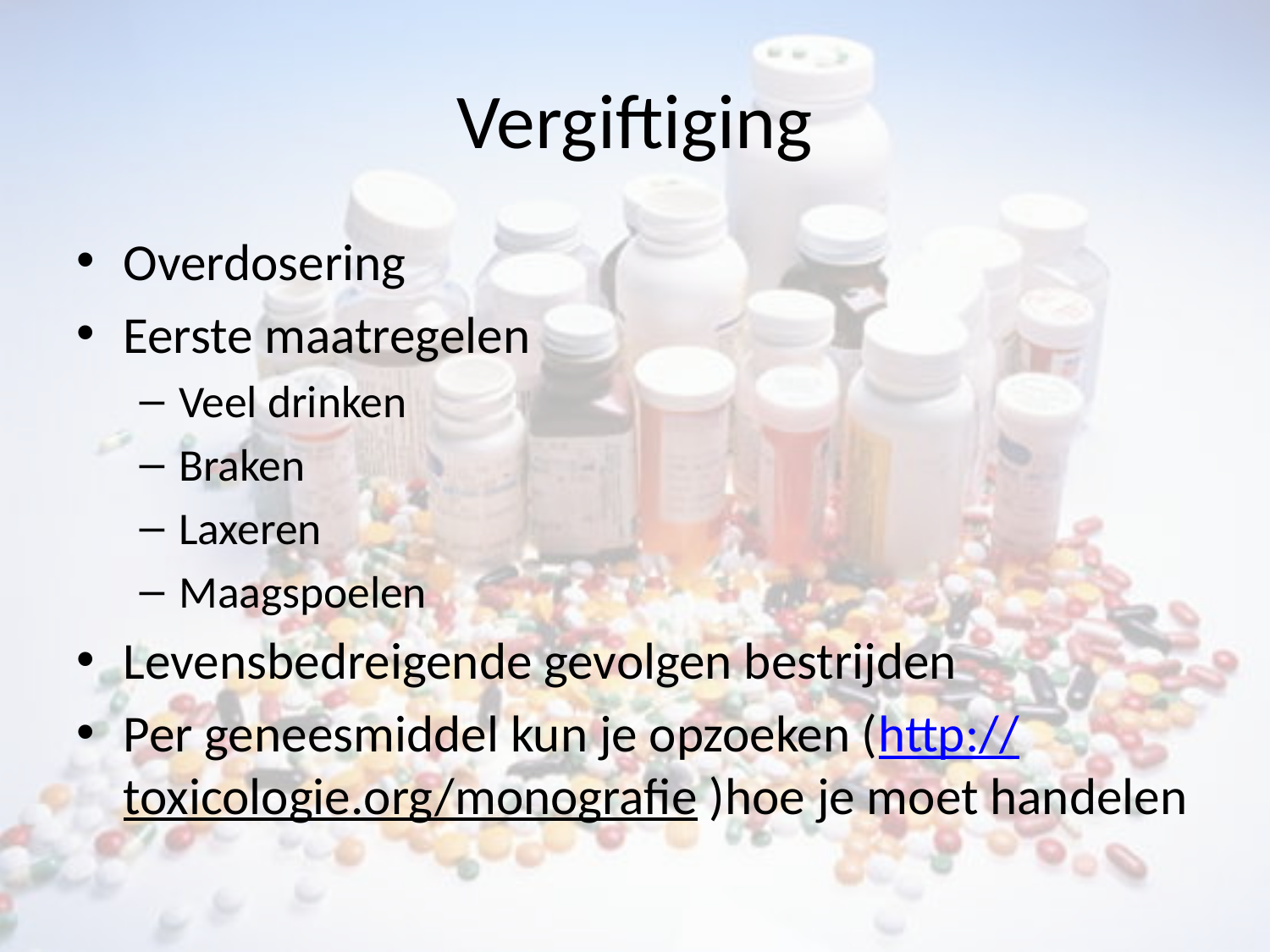

# Vergiftiging
Overdosering
Eerste maatregelen
Veel drinken
Braken
Laxeren
Maagspoelen
Levensbedreigende gevolgen bestrijden
Per geneesmiddel kun je opzoeken (http://toxicologie.org/monografie )hoe je moet handelen